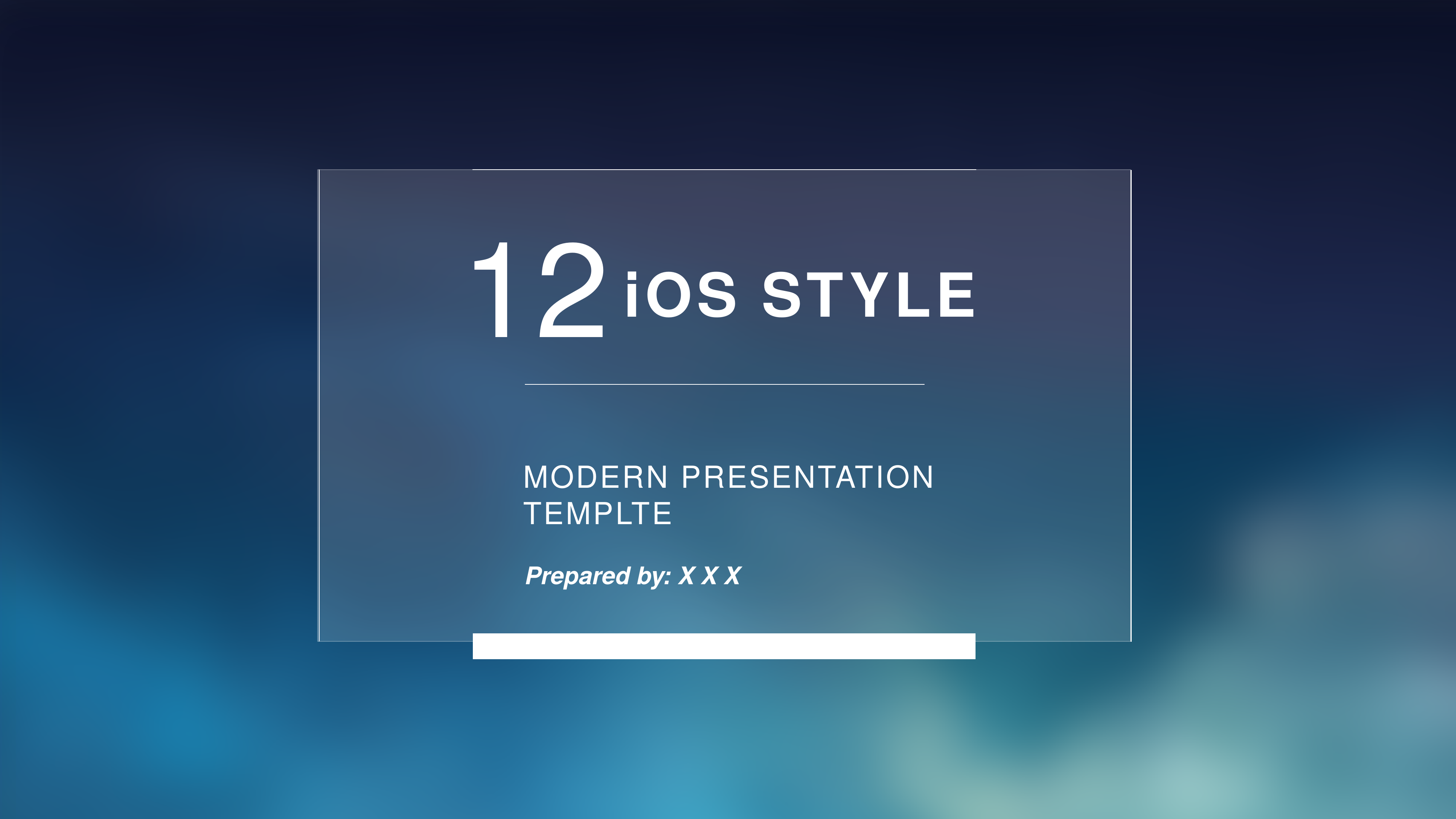

12
iOS STYLE

MODERN PRESENTATION TEMPLTE
Prepared by: X X X